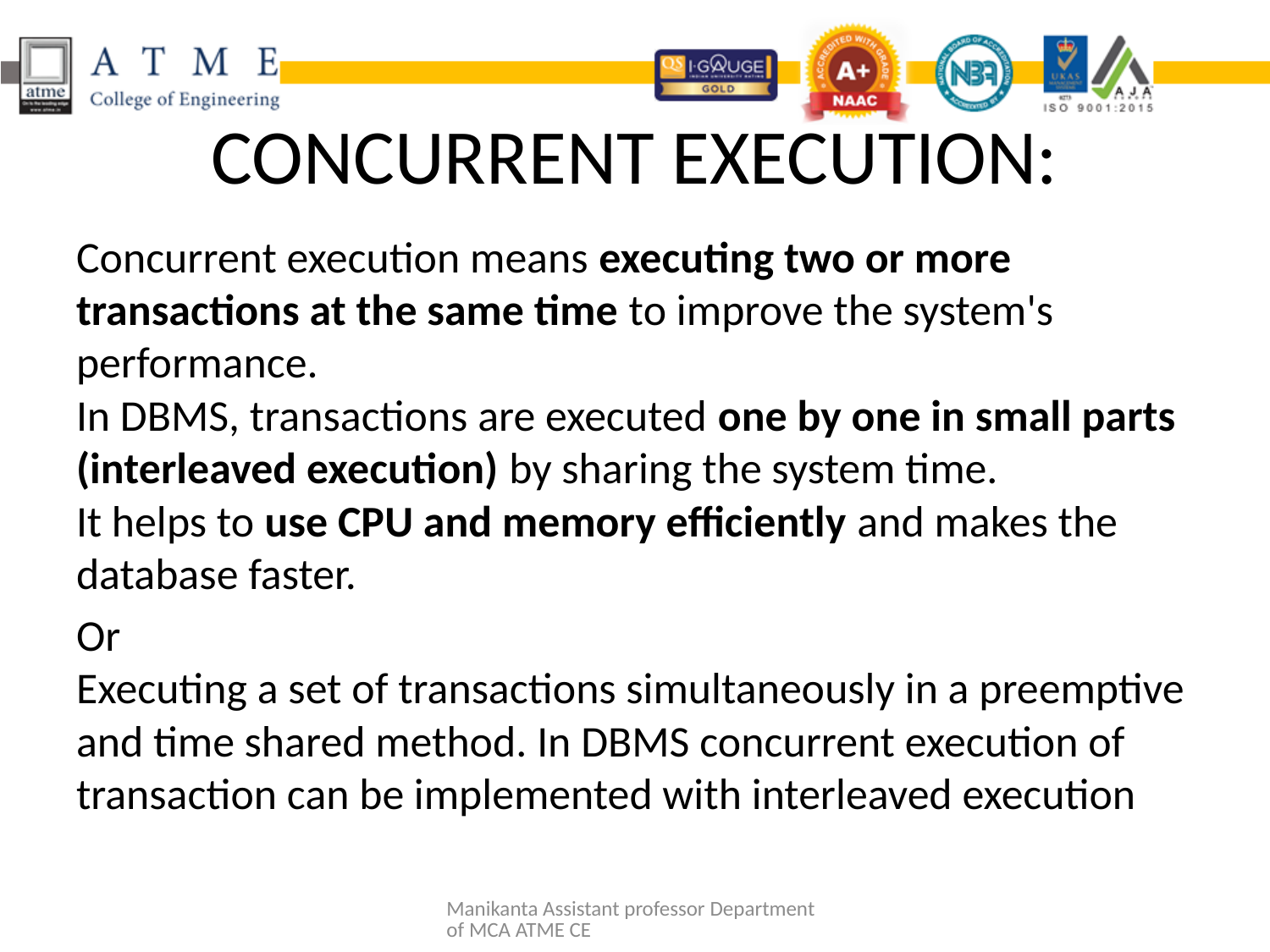

# CONCURRENT EXECUTION:
Concurrent execution means executing two or more transactions at the same time to improve the system's performance.
In DBMS, transactions are executed one by one in small parts (interleaved execution) by sharing the system time.
It helps to use CPU and memory efficiently and makes the database faster.
Or
Executing a set of transactions simultaneously in a preemptive and time shared method. In DBMS concurrent execution of transaction can be implemented with interleaved execution

Manikanta Assistant professor Department of MCA ATME CE